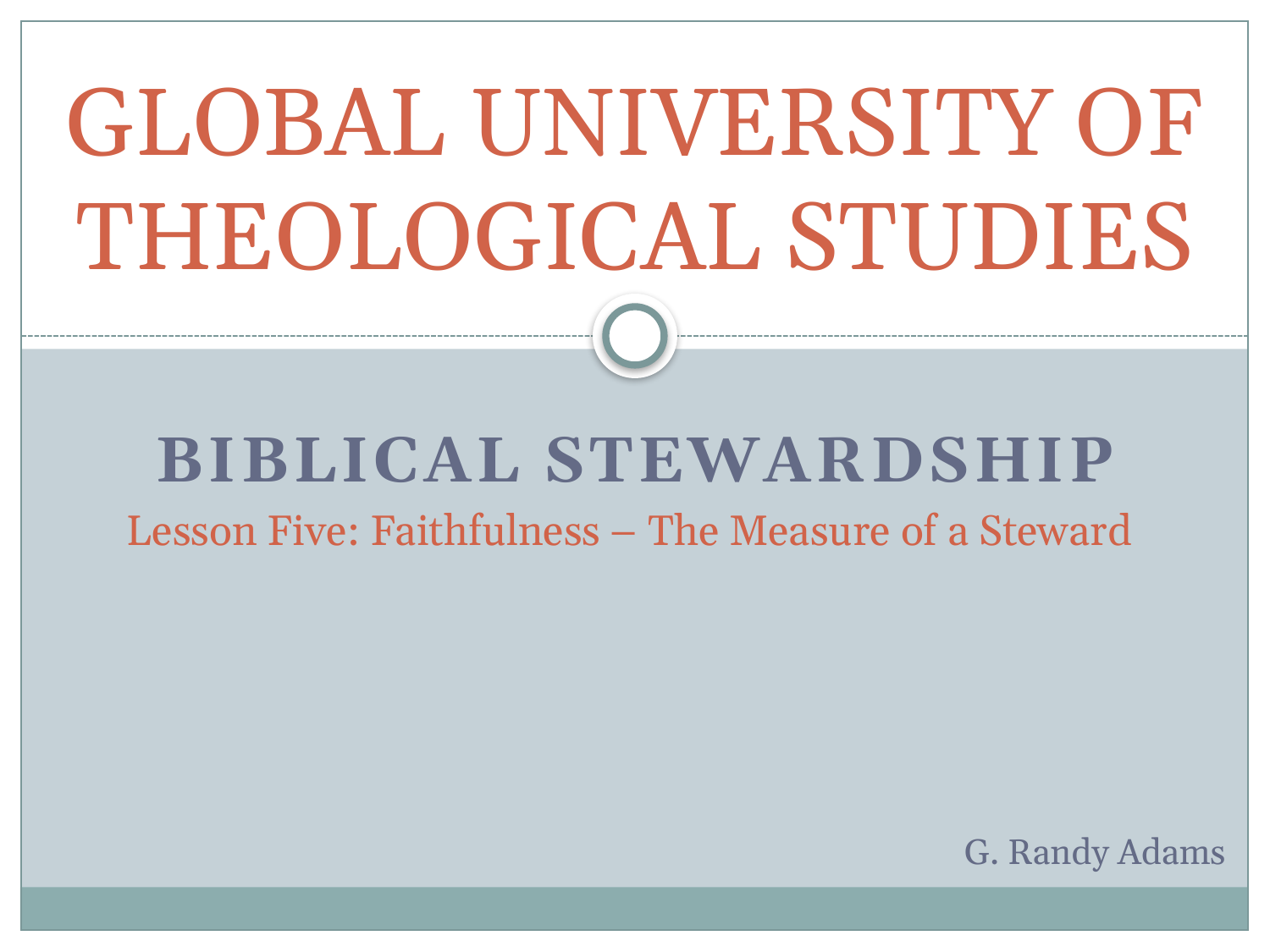

# GLOBAL UNIVERSITY OF THEOLOGICAL STUDIES
Biblical Stewardship
Lesson Five: Faithfulness – The Measure of a Steward
G. Randy Adams